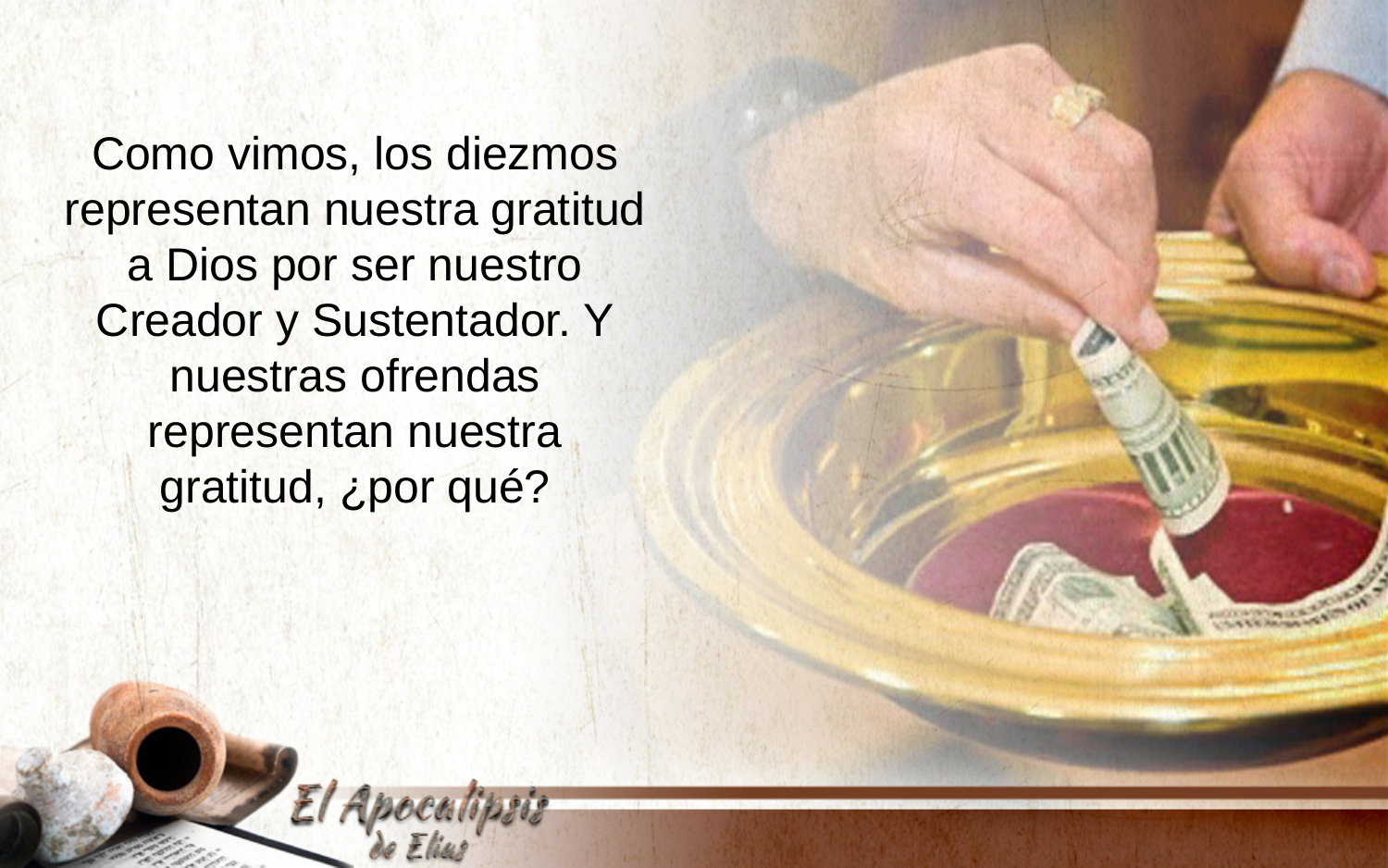

Como vimos, los diezmos representan nuestra gratitud a Dios por ser nuestro Creador y Sustentador. Y nuestras ofrendas representan nuestra gratitud, ¿por qué?